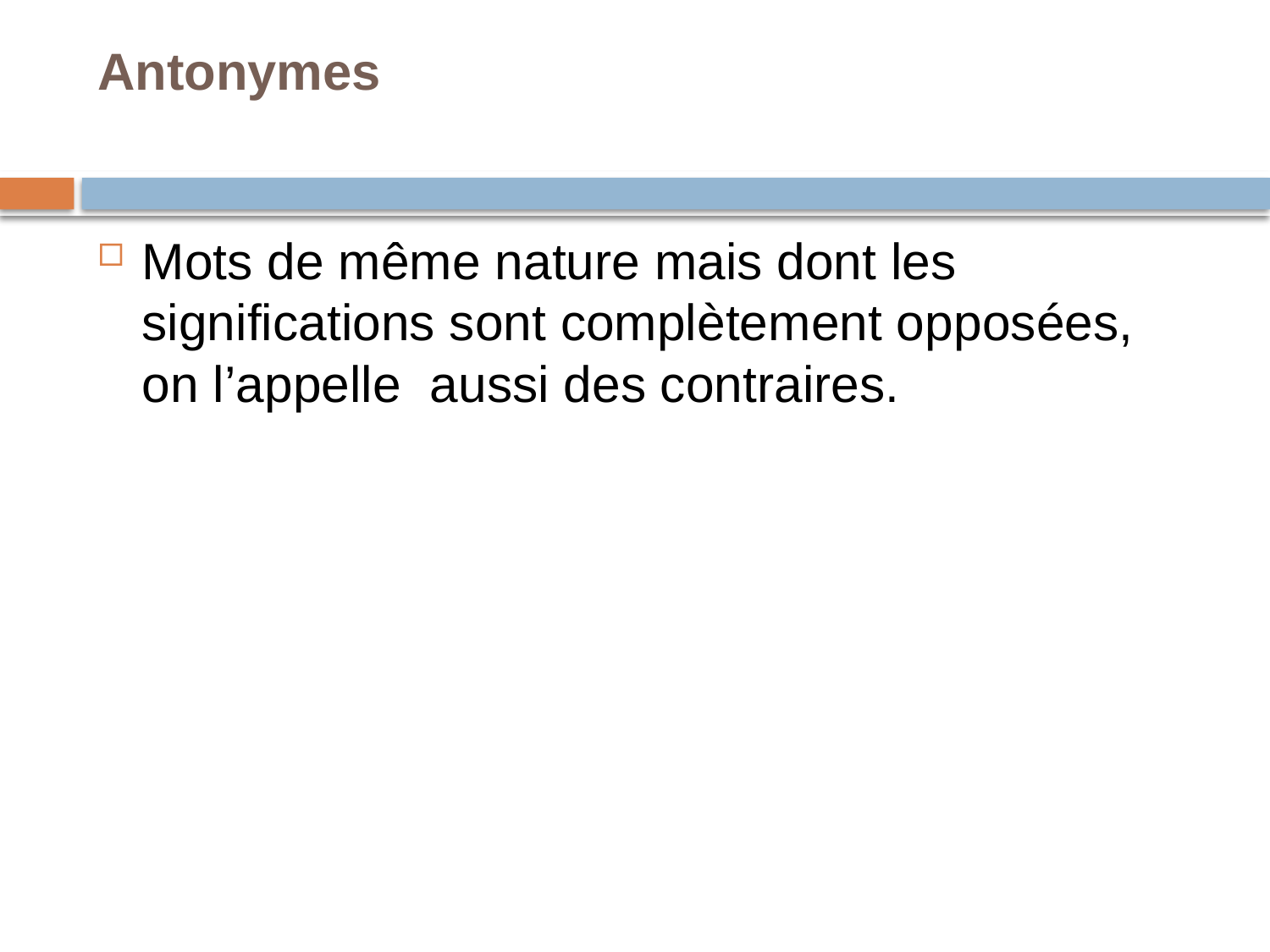

# Antonymes
Mots de même nature mais dont les significations sont complètement opposées, on l’appelle  aussi des contraires.